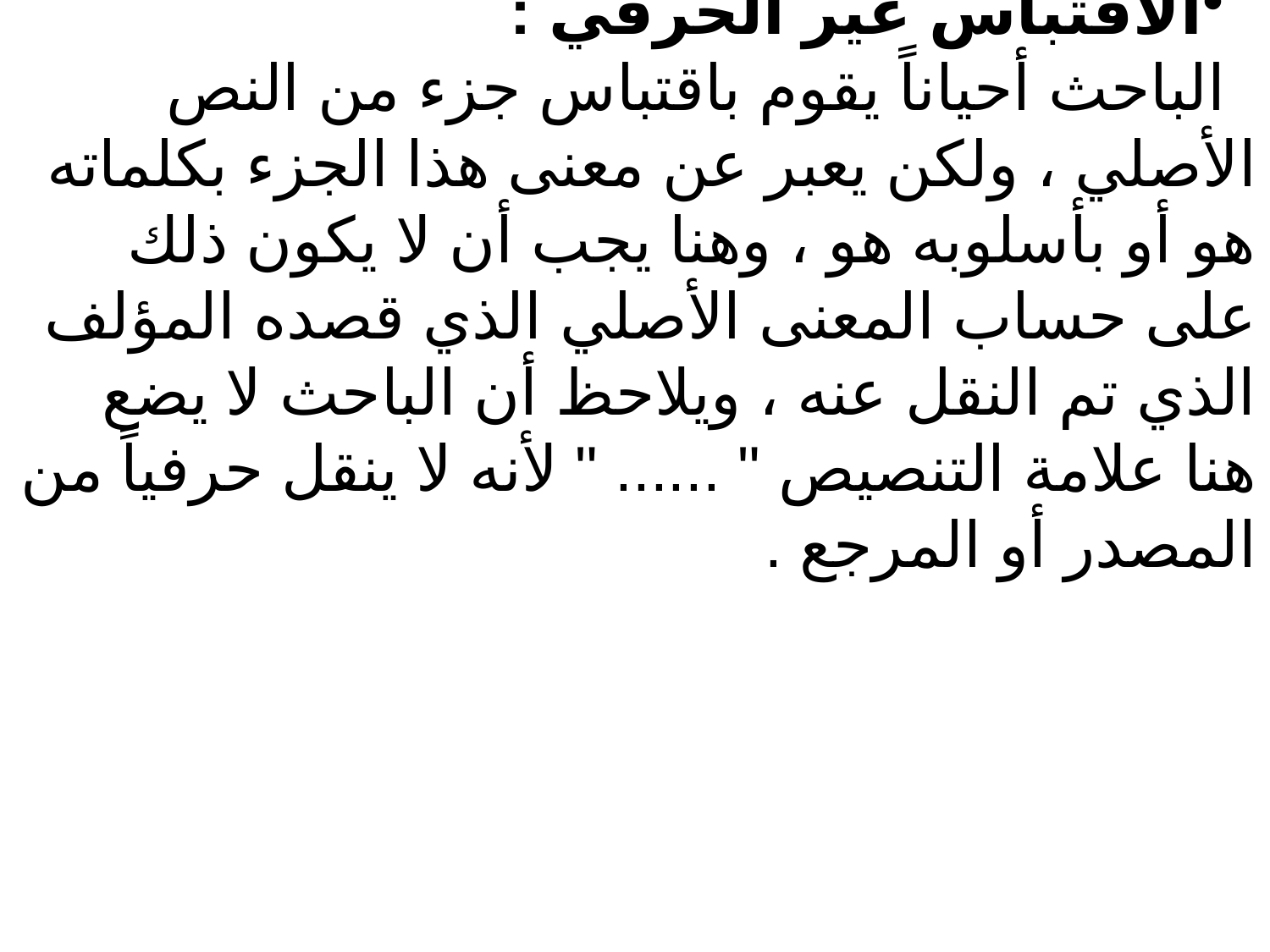

الاقتباس غير الحرفي :
الباحث أحياناً يقوم باقتباس جزء من النص الأصلي ، ولكن يعبر عن معنى هذا الجزء بكلماته هو أو بأسلوبه هو ، وهنا يجب أن لا يكون ذلك على حساب المعنى الأصلي الذي قصده المؤلف الذي تم النقل عنه ، ويلاحظ أن الباحث لا يضع هنا علامة التنصيص " ...... " لأنه لا ينقل حرفياً من المصدر أو المرجع .